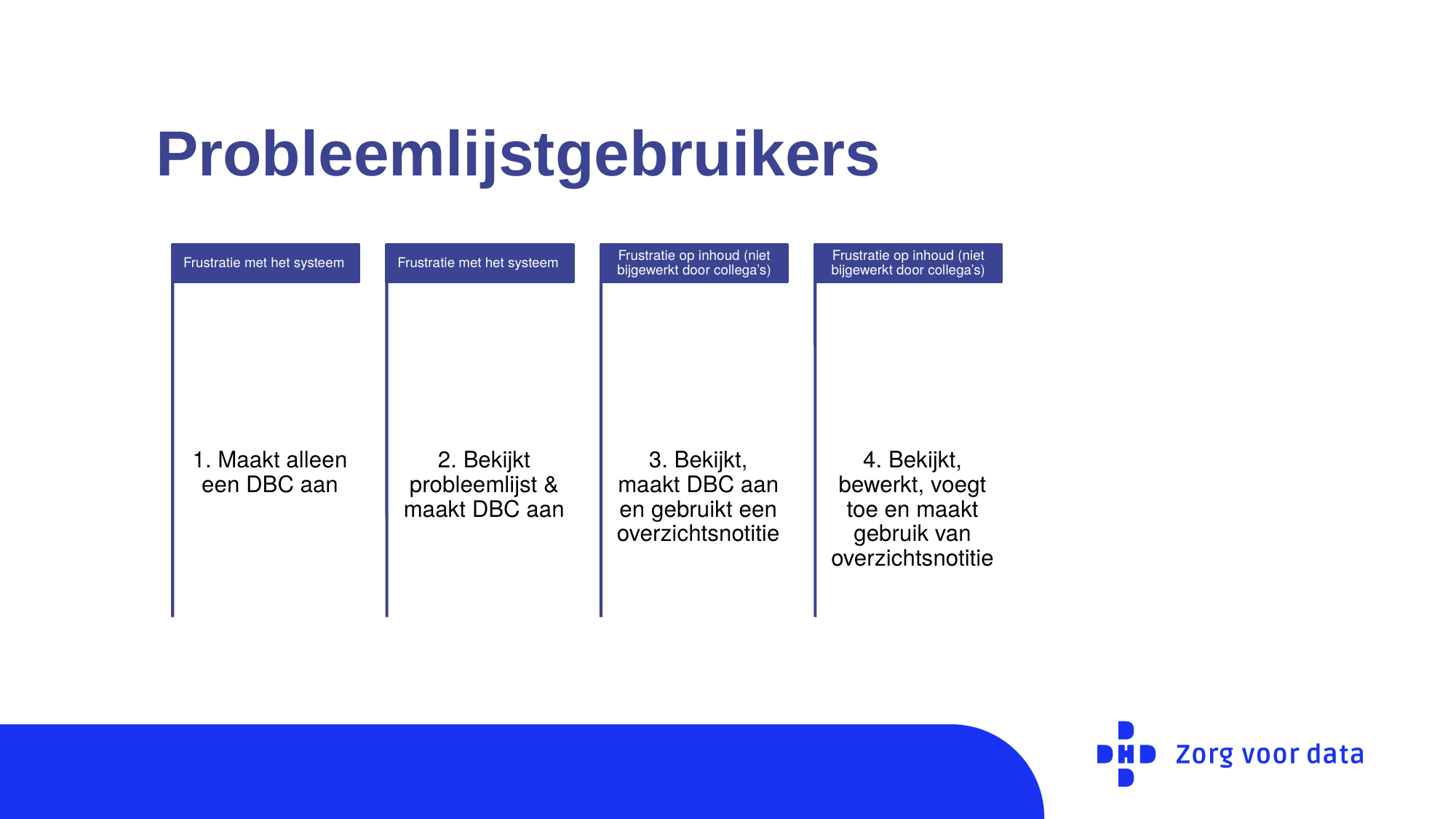

# Probleemlijstgebruikers
Frustratie met het systeem

1. Maakt alleen een DBC aan
Frustratie met het systeem

2. Bekijkt probleemlijst & maakt DBC aan
Frustratie op inhoud (niet bijgewerkt door collega’s)

3. Bekijkt, maakt DBC aan en gebruikt een overzichtsnotitie
Frustratie op inhoud (niet bijgewerkt door collega’s)

4. Bekijkt, bewerkt, voegt toe en maakt gebruik van overzichtsnotitie